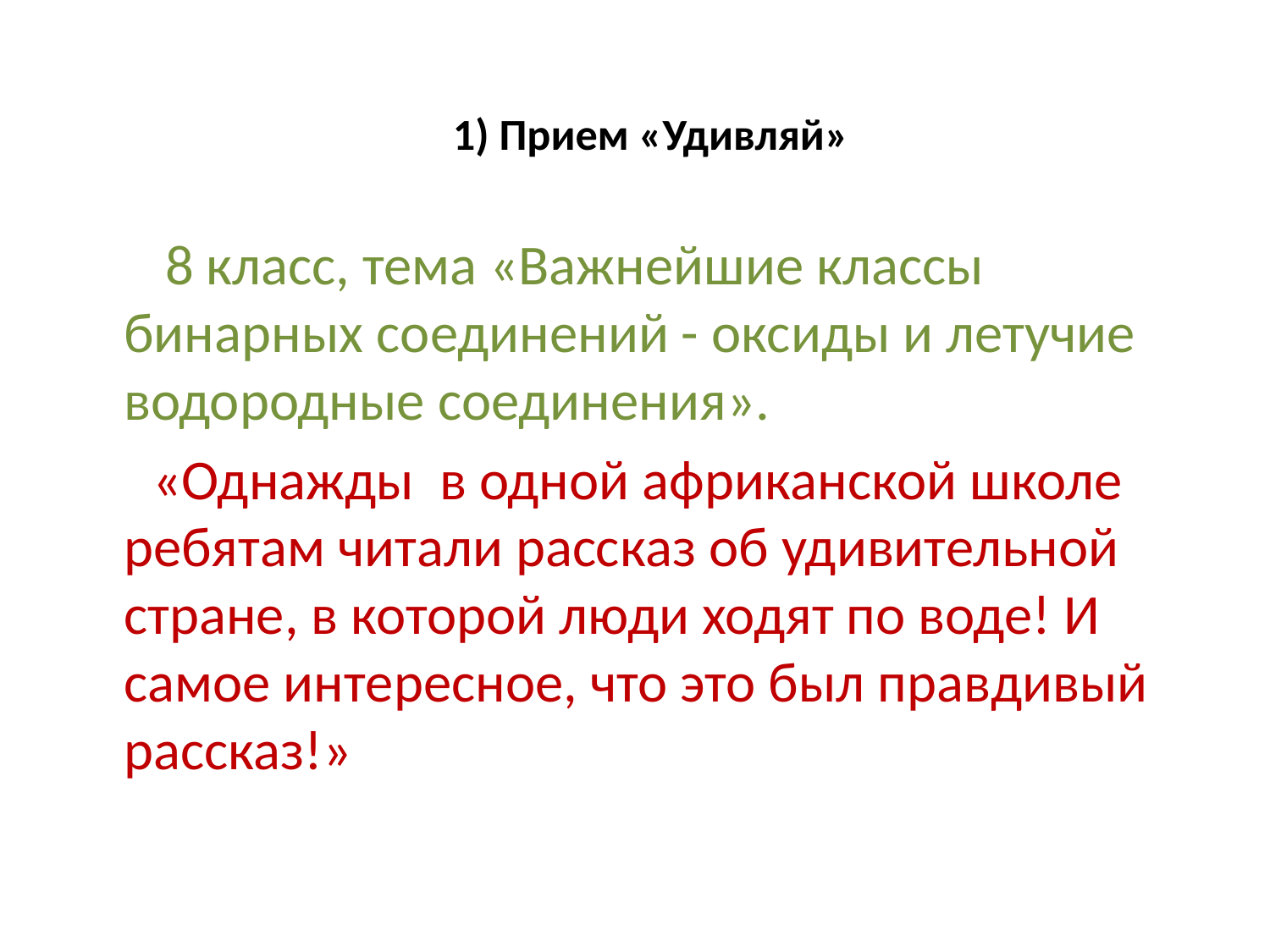

# 1) Прием «Удивляй»
       8 класс, тема «Важнейшие классы бинарных соединений - оксиды и летучие водородные соединения».
      «Однажды  в одной африканской школе ребятам читали рассказ об удивительной стране, в которой люди ходят по воде! И самое интересное, что это был правдивый рассказ!»